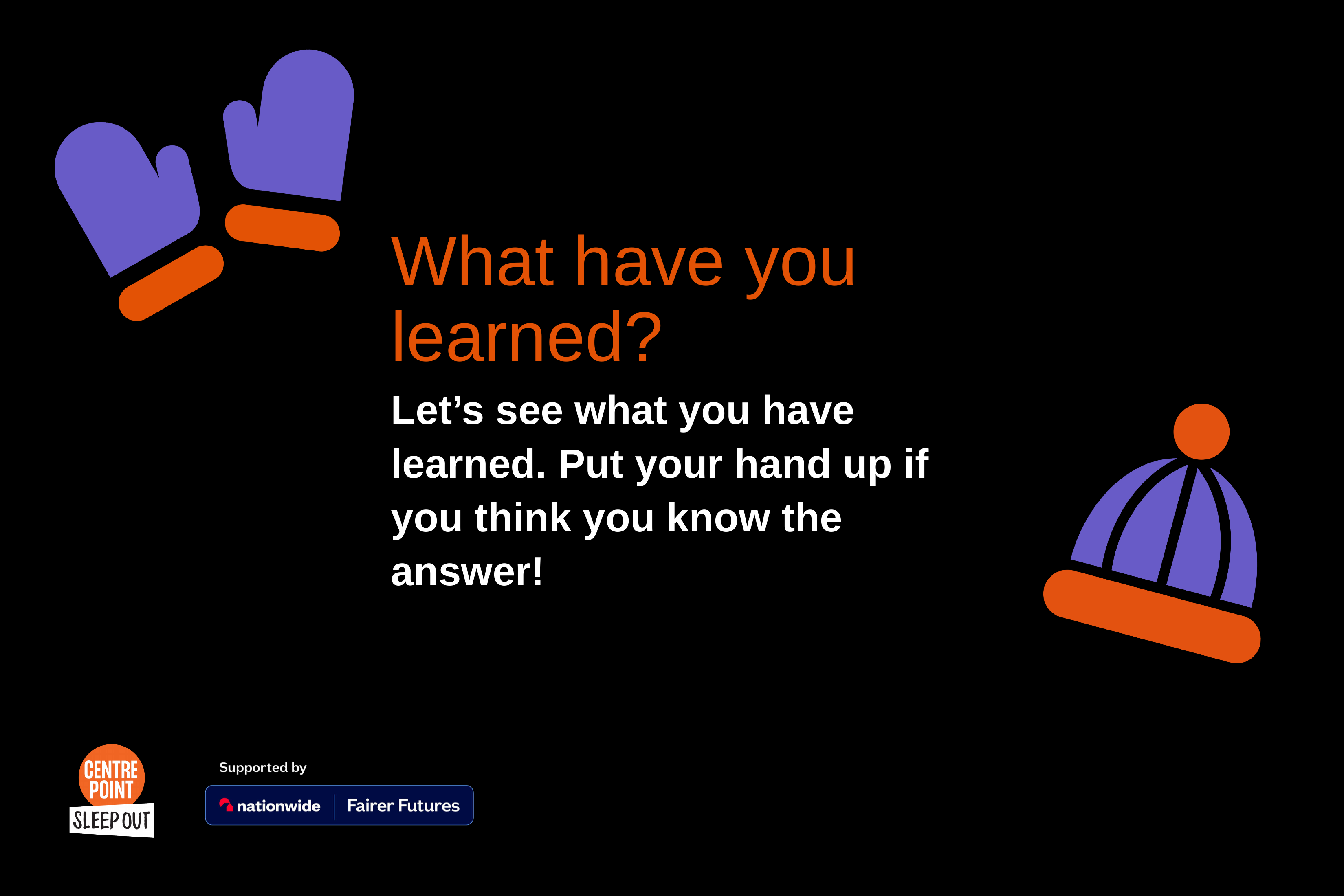

# What have you learned?
Let’s see what you have learned. Put your hand up if you think you know the answer!